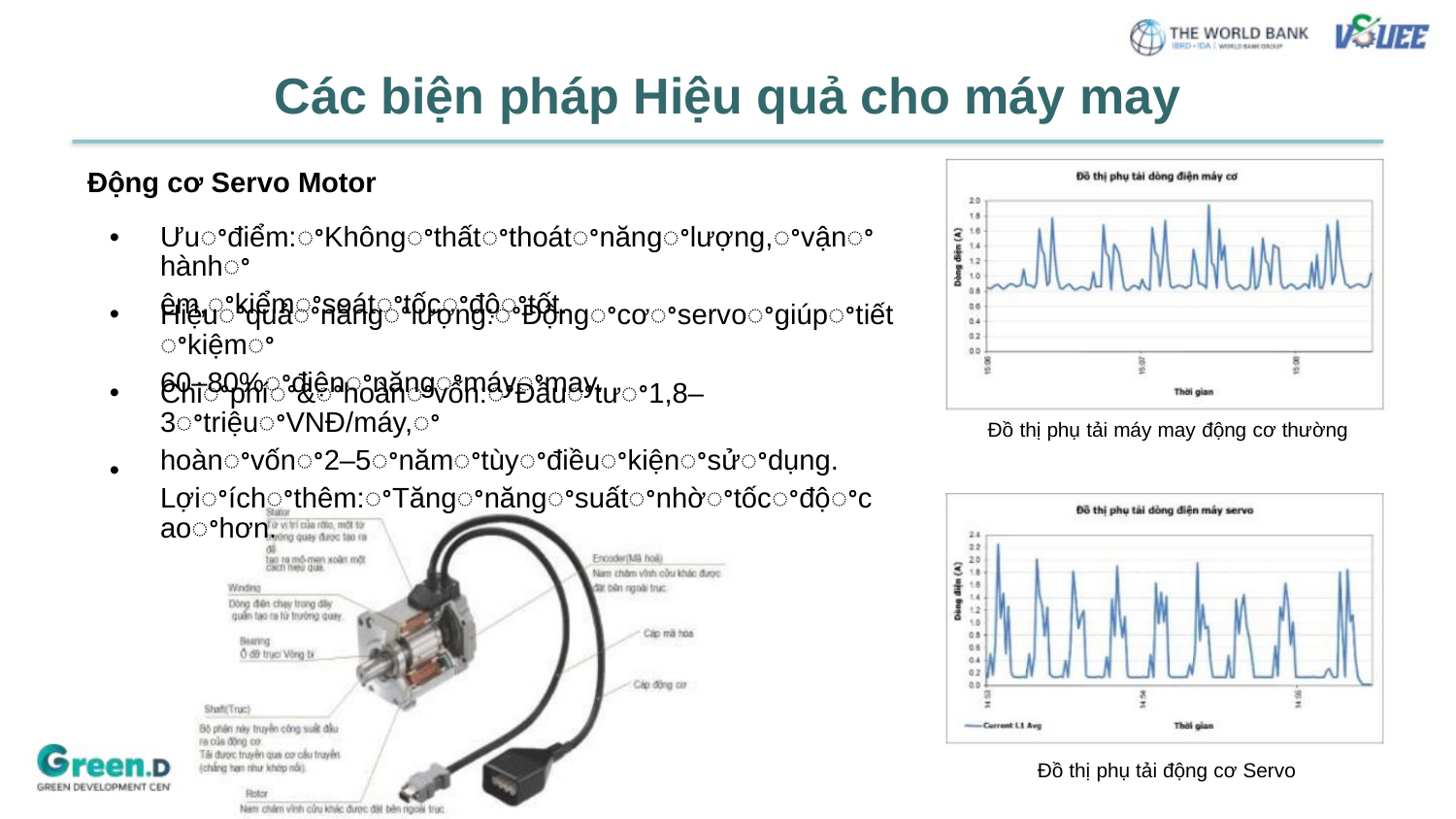

Các biện pháp Hiệu quả cho máy may
Động cơ Servo Motor
•
•
•
•
Ưuꢀđiểm:ꢀKhôngꢀthấtꢀthoátꢀnăngꢀlượng,ꢀvậnꢀhànhꢀ
êm,ꢀkiểmꢀsoátꢀtốcꢀđộꢀtốt.
Hiệuꢀquảꢀnăngꢀlượng:ꢀĐộngꢀcơꢀservoꢀgiúpꢀtiếtꢀkiệmꢀ
60–80%ꢀđiệnꢀnăngꢀmáyꢀmay.
Chiꢀphíꢀ&ꢀhoànꢀvốn:ꢀĐầuꢀtưꢀ1,8–3ꢀtriệuꢀVNĐ/máy,ꢀ
hoànꢀvốnꢀ2–5ꢀnămꢀtùyꢀđiềuꢀkiệnꢀsửꢀdụng.
Lợiꢀíchꢀthêm:ꢀTăngꢀnăngꢀsuấtꢀnhờꢀtốcꢀđộꢀcaoꢀhơn.
Đồ thị phụ tải máy may động cơ thường
Đồ thị phụ tải động cơ Servo